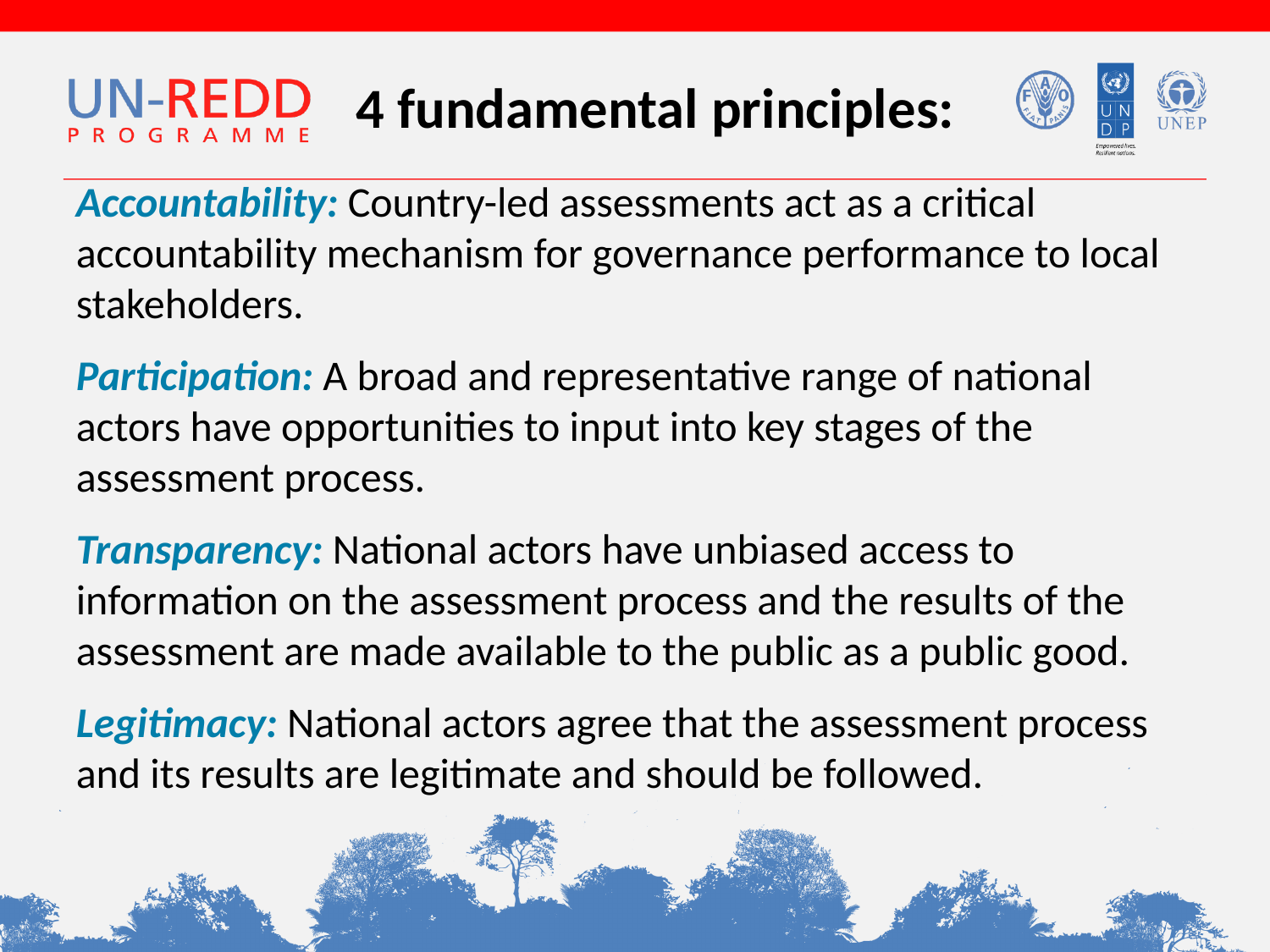

4 fundamental principles:
Accountability: Country-led assessments act as a critical accountability mechanism for governance performance to local stakeholders.
Participation: A broad and representative range of national actors have opportunities to input into key stages of the assessment process.
Transparency: National actors have unbiased access to information on the assessment process and the results of the assessment are made available to the public as a public good.
Legitimacy: National actors agree that the assessment process and its results are legitimate and should be followed.